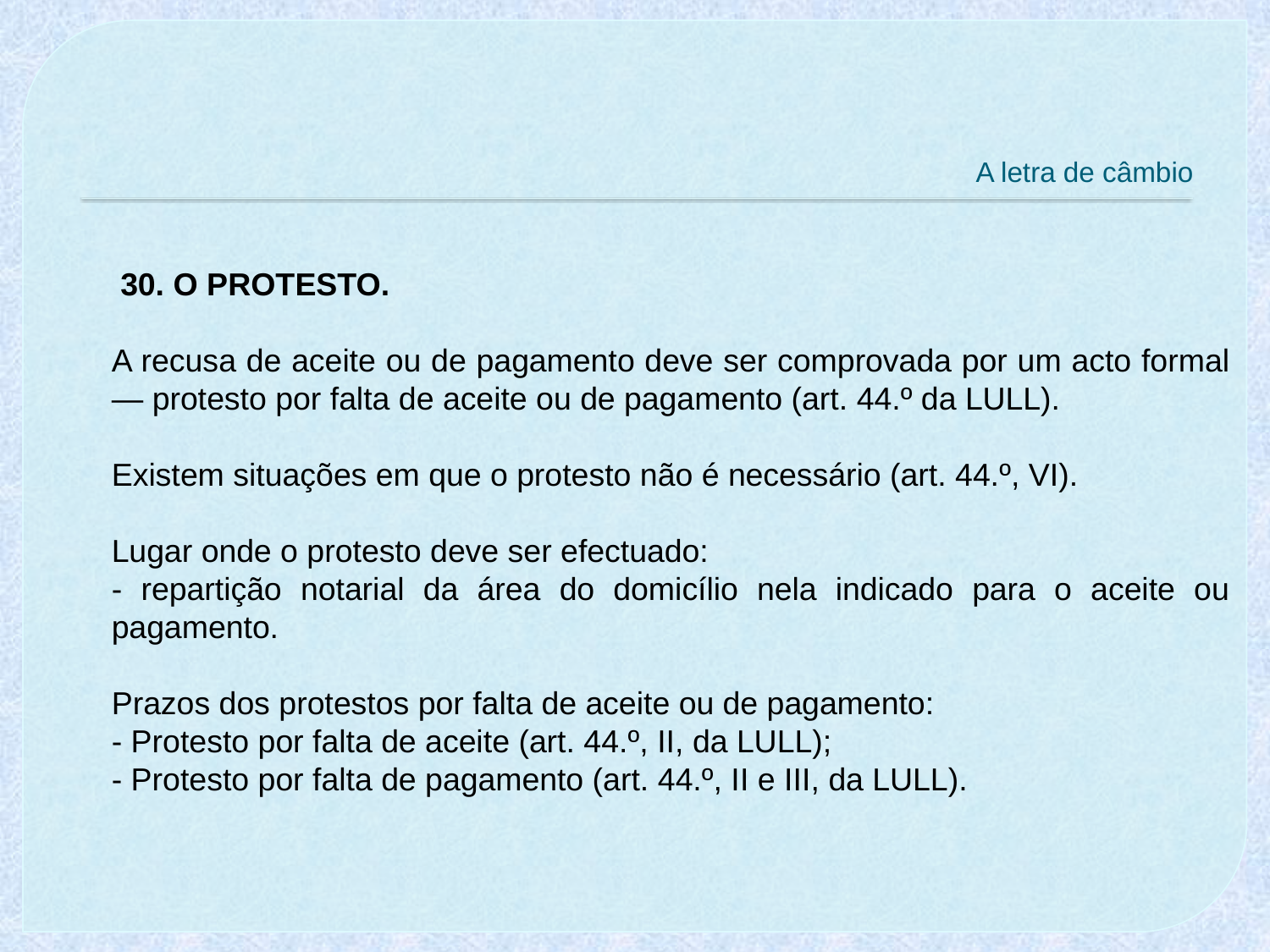

# A letra de câmbio

 30. O PROTESTO.

A recusa de aceite ou de pagamento deve ser comprovada por um acto formal — protesto por falta de aceite ou de pagamento (art. 44.º da LULL).

Existem situações em que o protesto não é necessário (art. 44.º, VI).

Lugar onde o protesto deve ser efectuado:
- repartição notarial da área do domicílio nela indicado para o aceite ou pagamento.

Prazos dos protestos por falta de aceite ou de pagamento:
- Protesto por falta de aceite (art. 44.º, II, da LULL);
- Protesto por falta de pagamento (art. 44.º, II e III, da LULL).